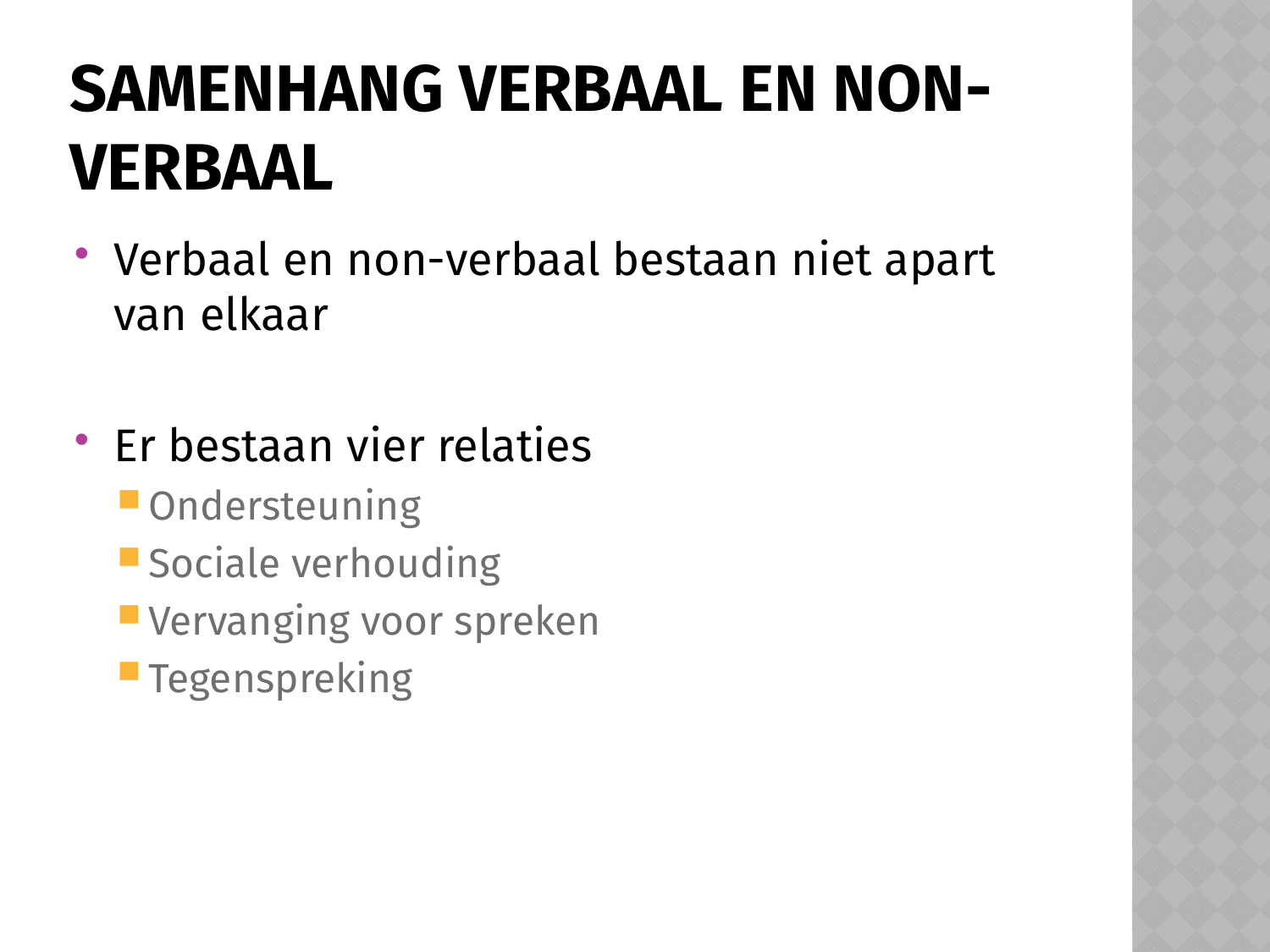

# Samenhang verbaal en non-verbaal
Verbaal en non-verbaal bestaan niet apart van elkaar

Er bestaan vier relaties
Ondersteuning
Sociale verhouding
Vervanging voor spreken
Tegenspreking